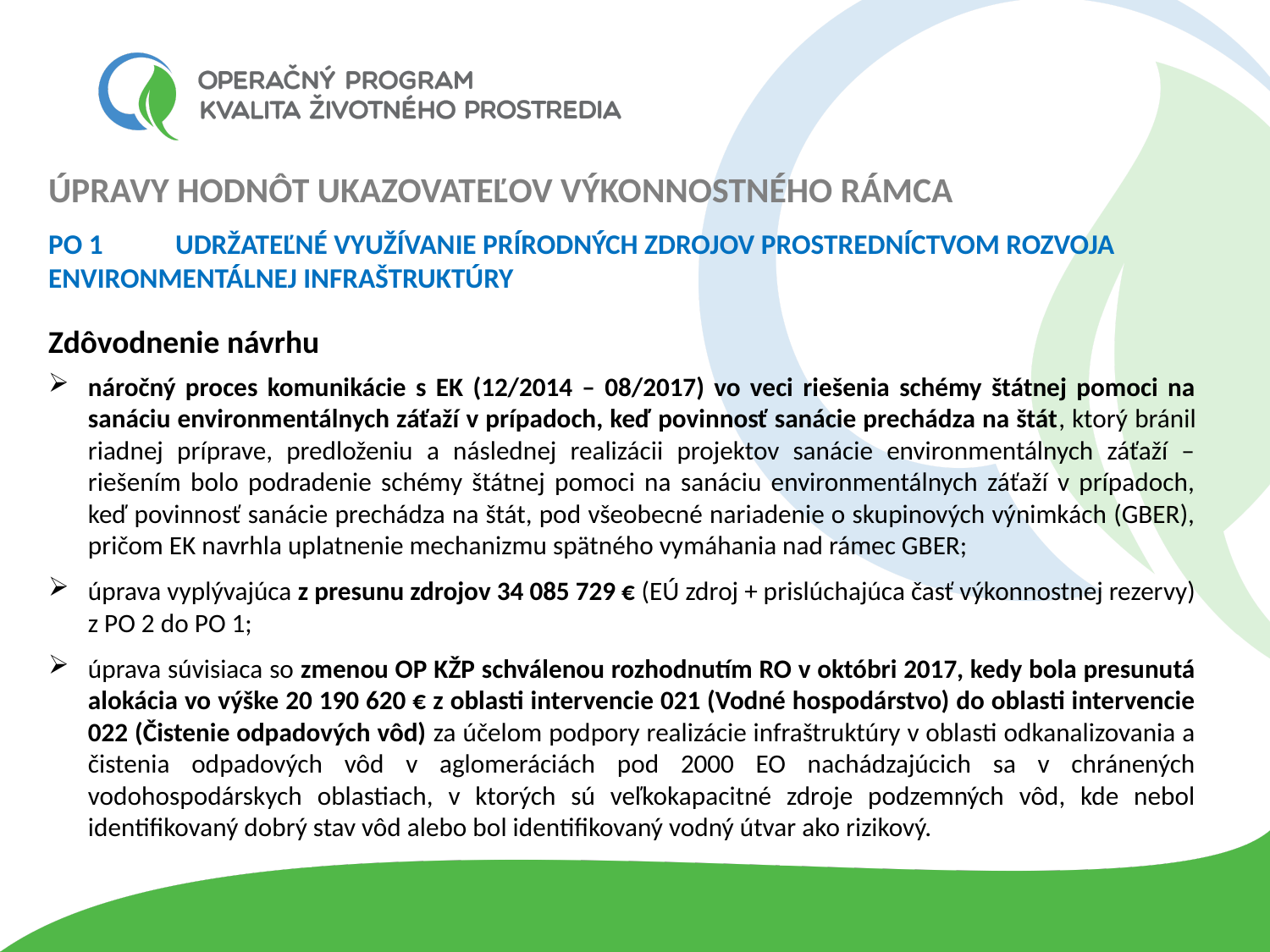

Úpravy hodnôt ukazovateľov výkonnostného rámca

PO 1 	Udržateľné využívanie prírodných zdrojov prostredníctvom rozvoja 	environmentálnej infraštruktúry

Zdôvodnenie návrhu
náročný proces komunikácie s EK (12/2014 – 08/2017) vo veci riešenia schémy štátnej pomoci na sanáciu environmentálnych záťaží v prípadoch, keď povinnosť sanácie prechádza na štát, ktorý bránil riadnej príprave, predloženiu a následnej realizácii projektov sanácie environmentálnych záťaží – riešením bolo podradenie schémy štátnej pomoci na sanáciu environmentálnych záťaží v prípadoch, keď povinnosť sanácie prechádza na štát, pod všeobecné nariadenie o skupinových výnimkách (GBER), pričom EK navrhla uplatnenie mechanizmu spätného vymáhania nad rámec GBER;
úprava vyplývajúca z presunu zdrojov 34 085 729 € (EÚ zdroj + prislúchajúca časť výkonnostnej rezervy) z PO 2 do PO 1;
úprava súvisiaca so zmenou OP KŽP schválenou rozhodnutím RO v októbri 2017, kedy bola presunutá alokácia vo výške 20 190 620 € z oblasti intervencie 021 (Vodné hospodárstvo) do oblasti intervencie 022 (Čistenie odpadových vôd) za účelom podpory realizácie infraštruktúry v oblasti odkanalizovania a čistenia odpadových vôd v aglomeráciách pod 2000 EO nachádzajúcich sa v chránených vodohospodárskych oblastiach, v ktorých sú veľkokapacitné zdroje podzemných vôd, kde nebol identifikovaný dobrý stav vôd alebo bol identifikovaný vodný útvar ako rizikový.